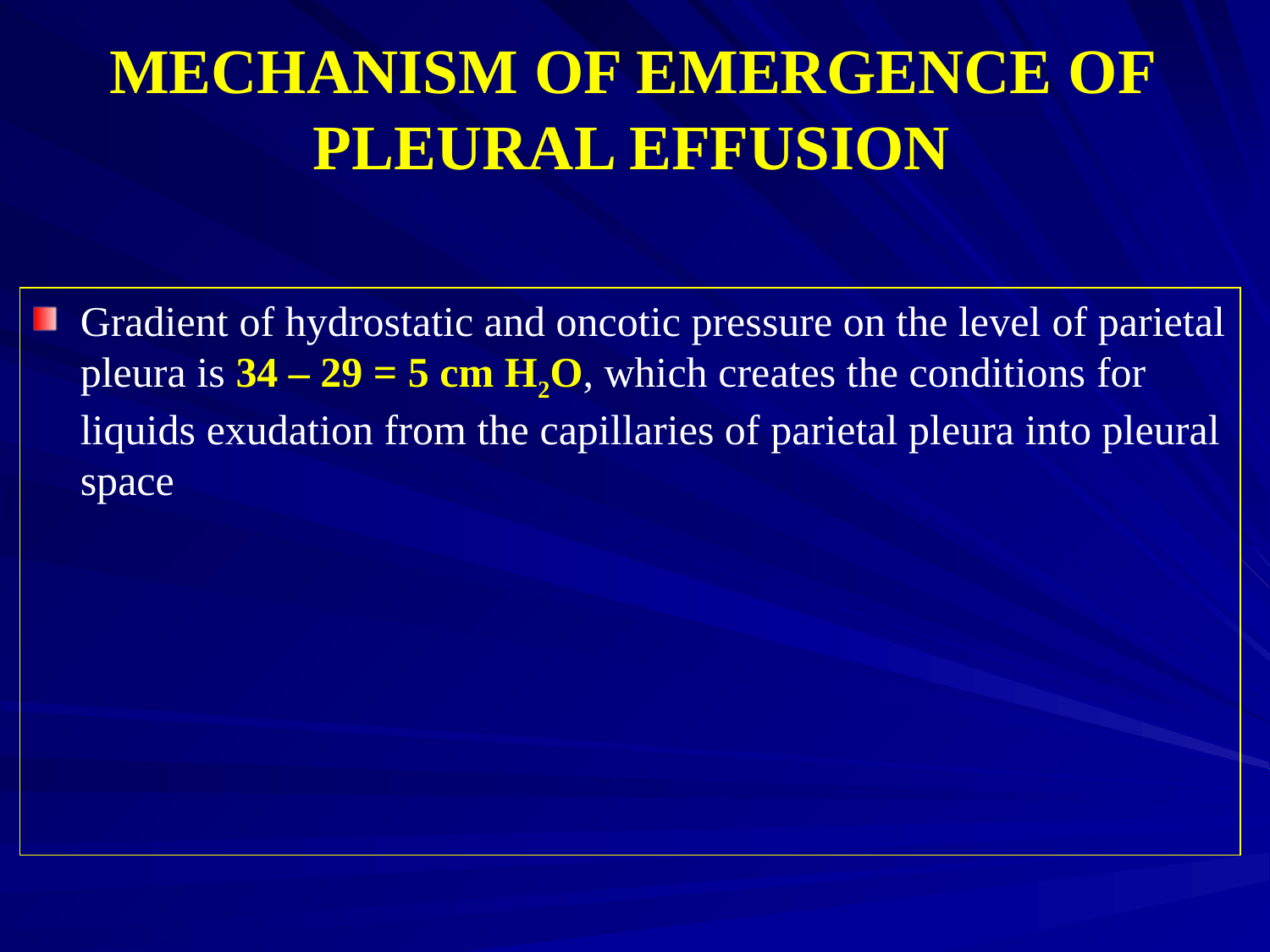

# MECHANISM OF EMERGENCE OF PLEURAL EFFUSION
Gradient of hydrostatic and oncotic pressure on the level of parietal pleura is 34 – 29 = 5 cm H2O, which creates the conditions for liquids exudation from the capillaries of parietal pleura into pleural space